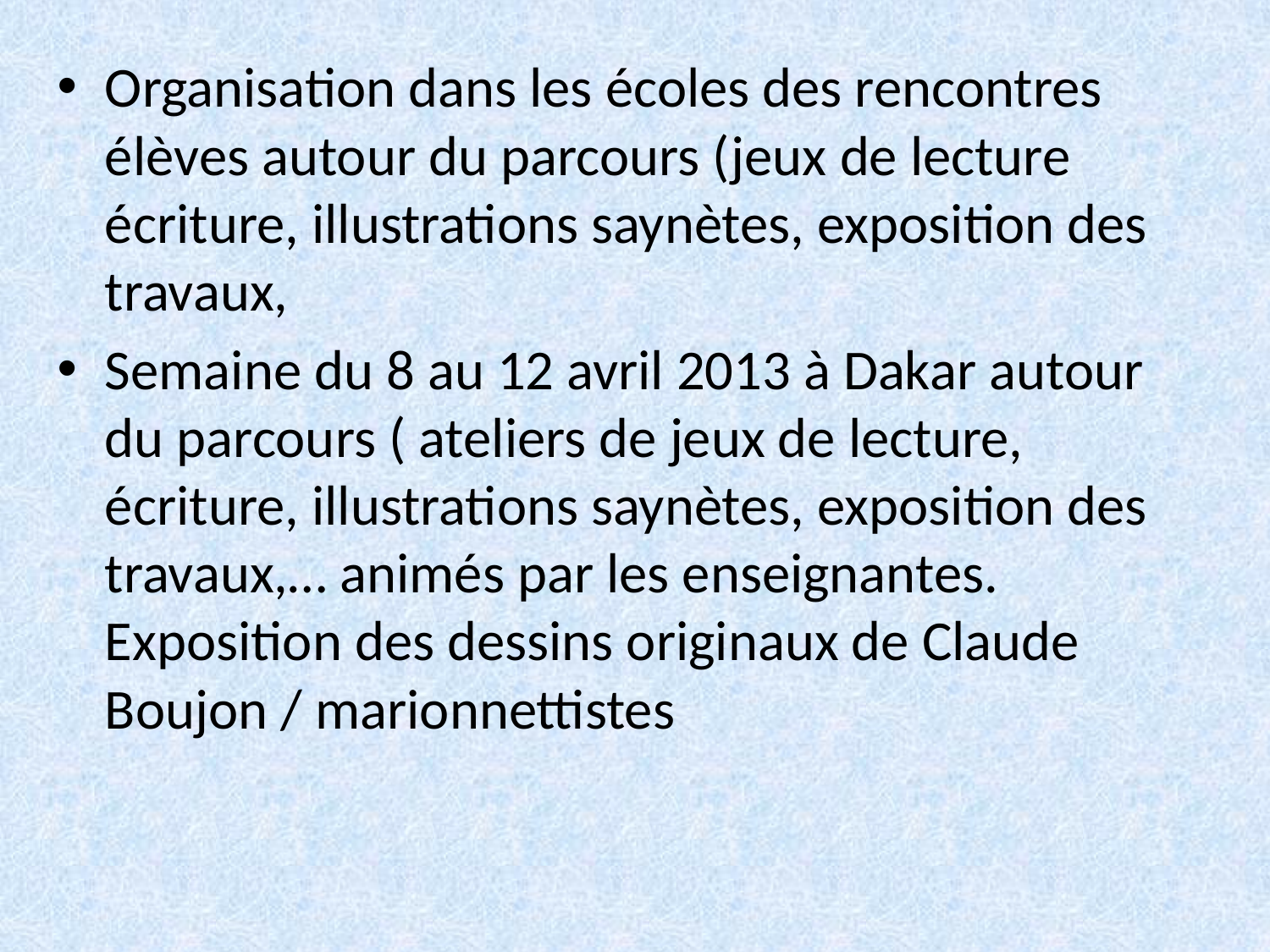

Organisation dans les écoles des rencontres élèves autour du parcours (jeux de lecture écriture, illustrations saynètes, exposition des travaux,
Semaine du 8 au 12 avril 2013 à Dakar autour du parcours ( ateliers de jeux de lecture, écriture, illustrations saynètes, exposition des travaux,… animés par les enseignantes. Exposition des dessins originaux de Claude Boujon / marionnettistes